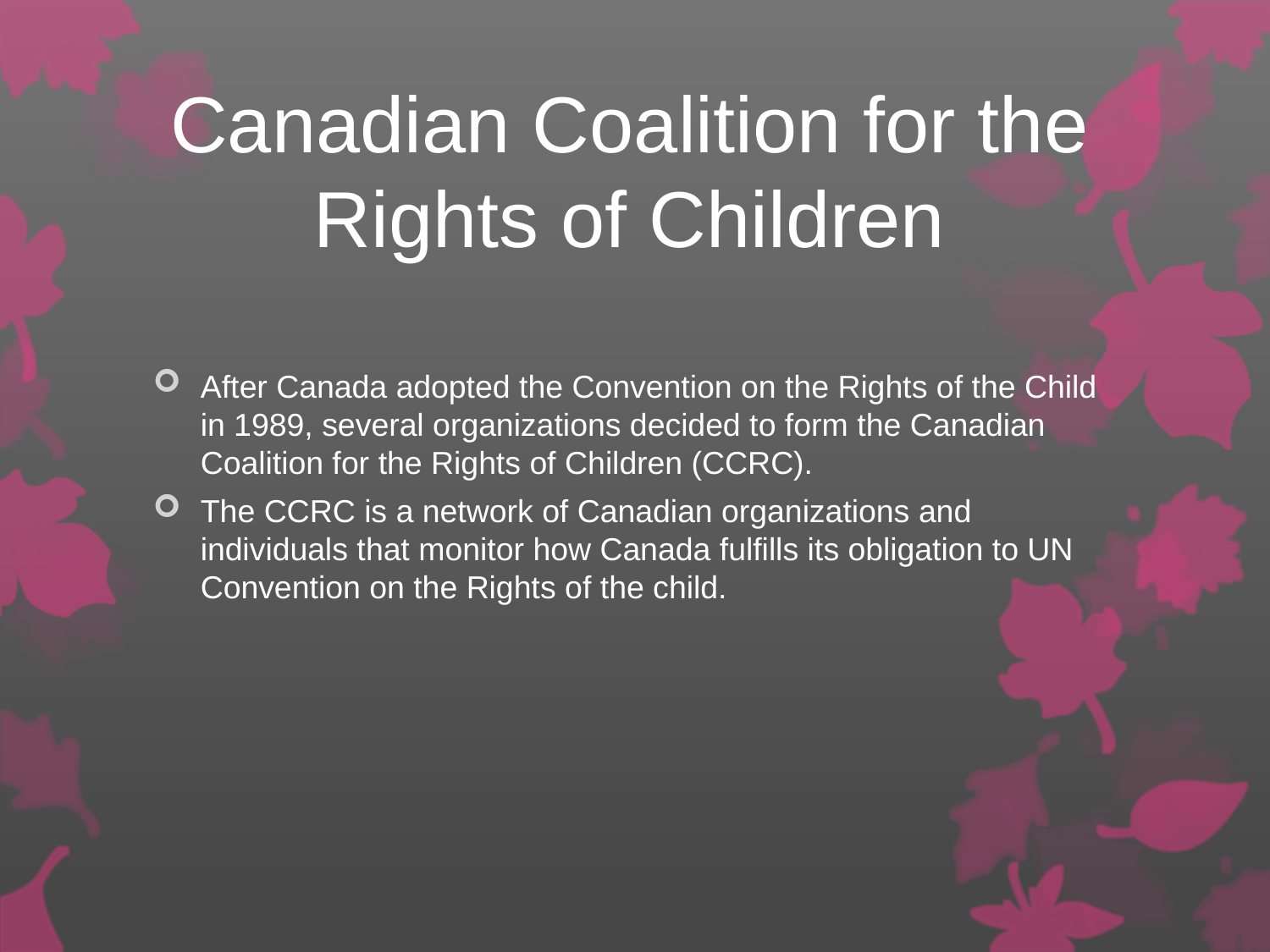

# Canadian Coalition for the Rights of Children
After Canada adopted the Convention on the Rights of the Child in 1989, several organizations decided to form the Canadian Coalition for the Rights of Children (CCRC).
The CCRC is a network of Canadian organizations and individuals that monitor how Canada fulfills its obligation to UN Convention on the Rights of the child.